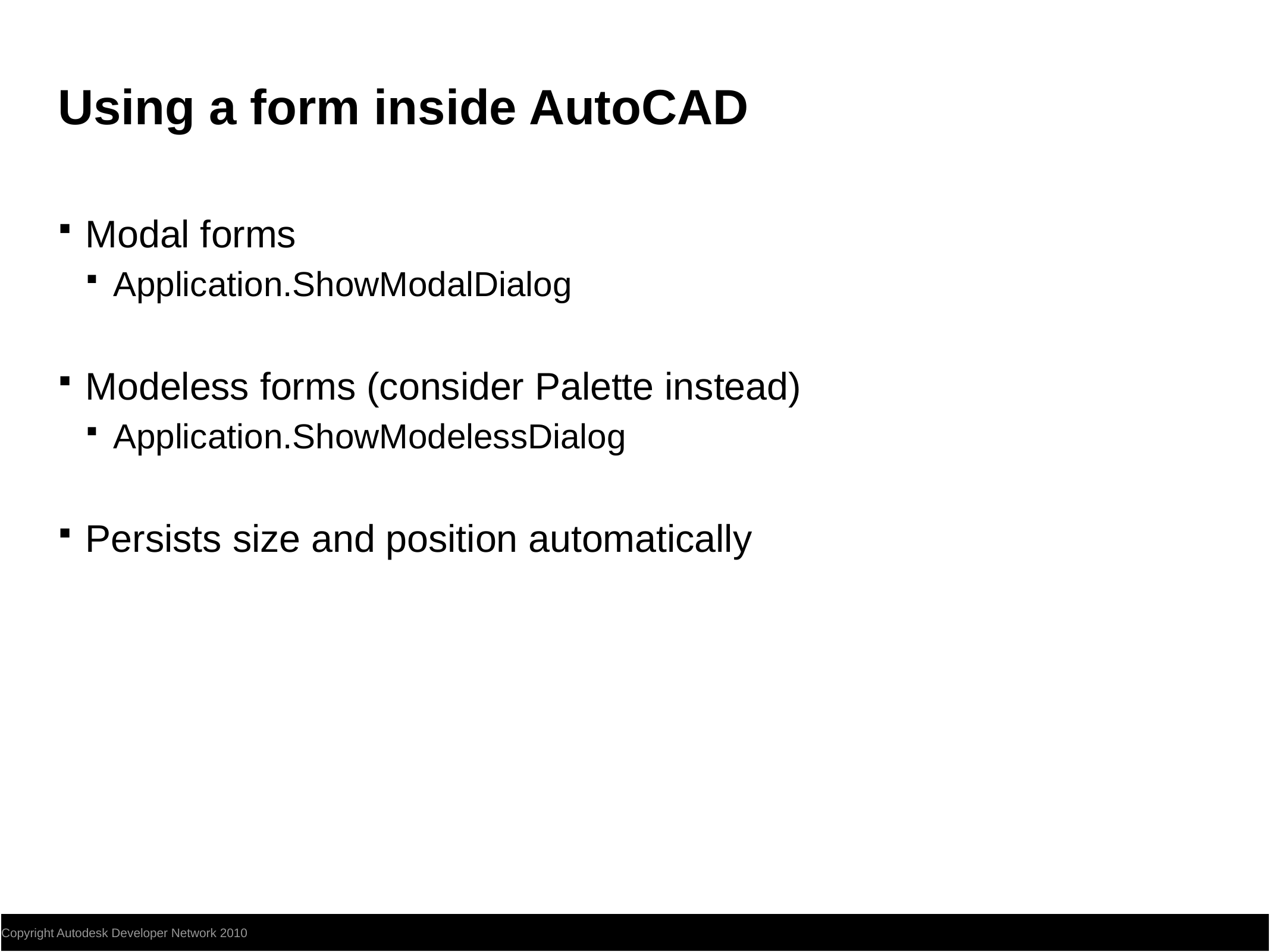

# Using a form inside AutoCAD
Modal forms
Application.ShowModalDialog

Modeless forms (consider Palette instead)
Application.ShowModelessDialog

Persists size and position automatically